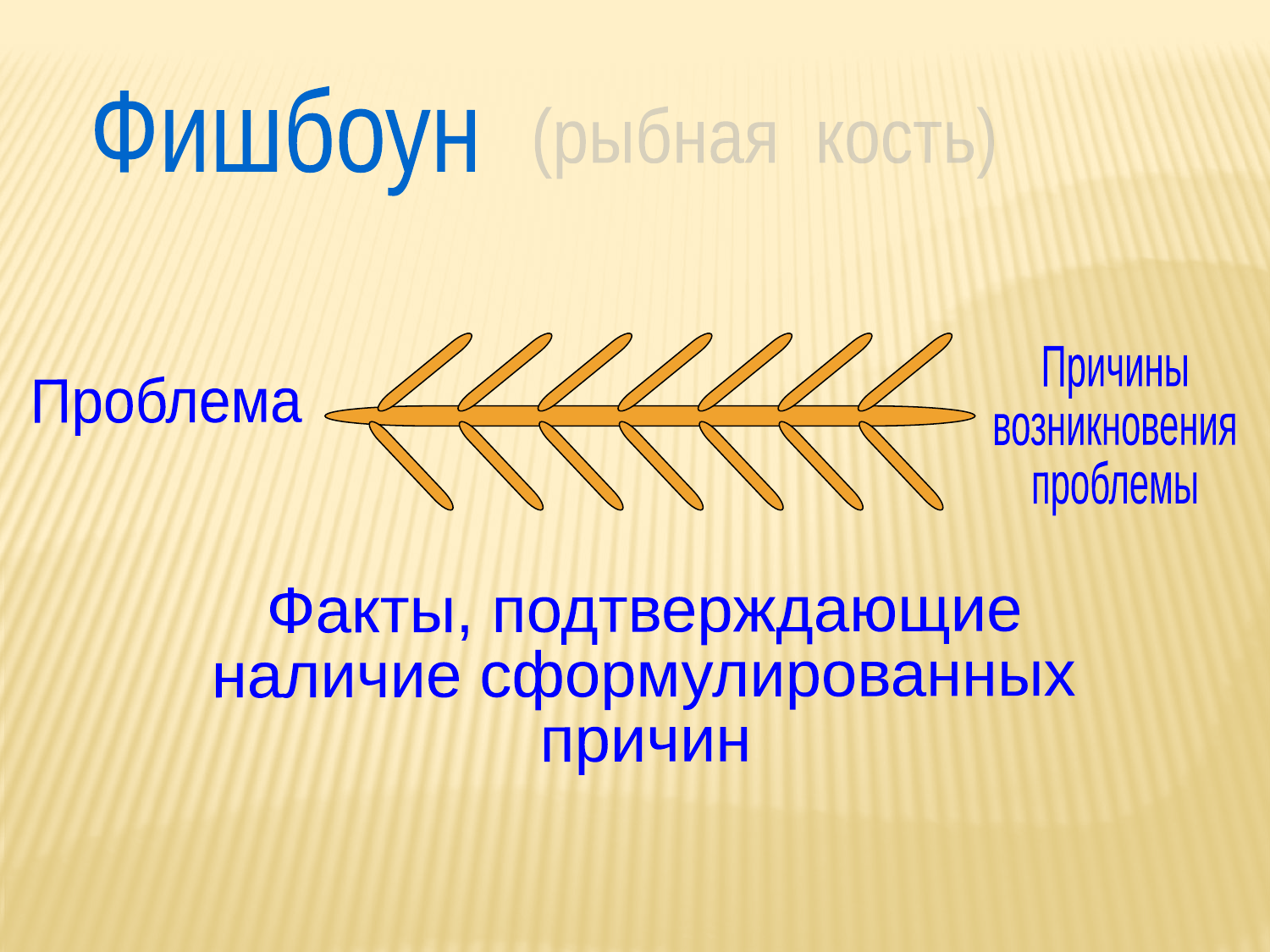

Фишбоун
(рыбная  кость)
Причины
возникновения
проблемы

Проблема

Факты, подтверждающие
наличие сформулированных
причин